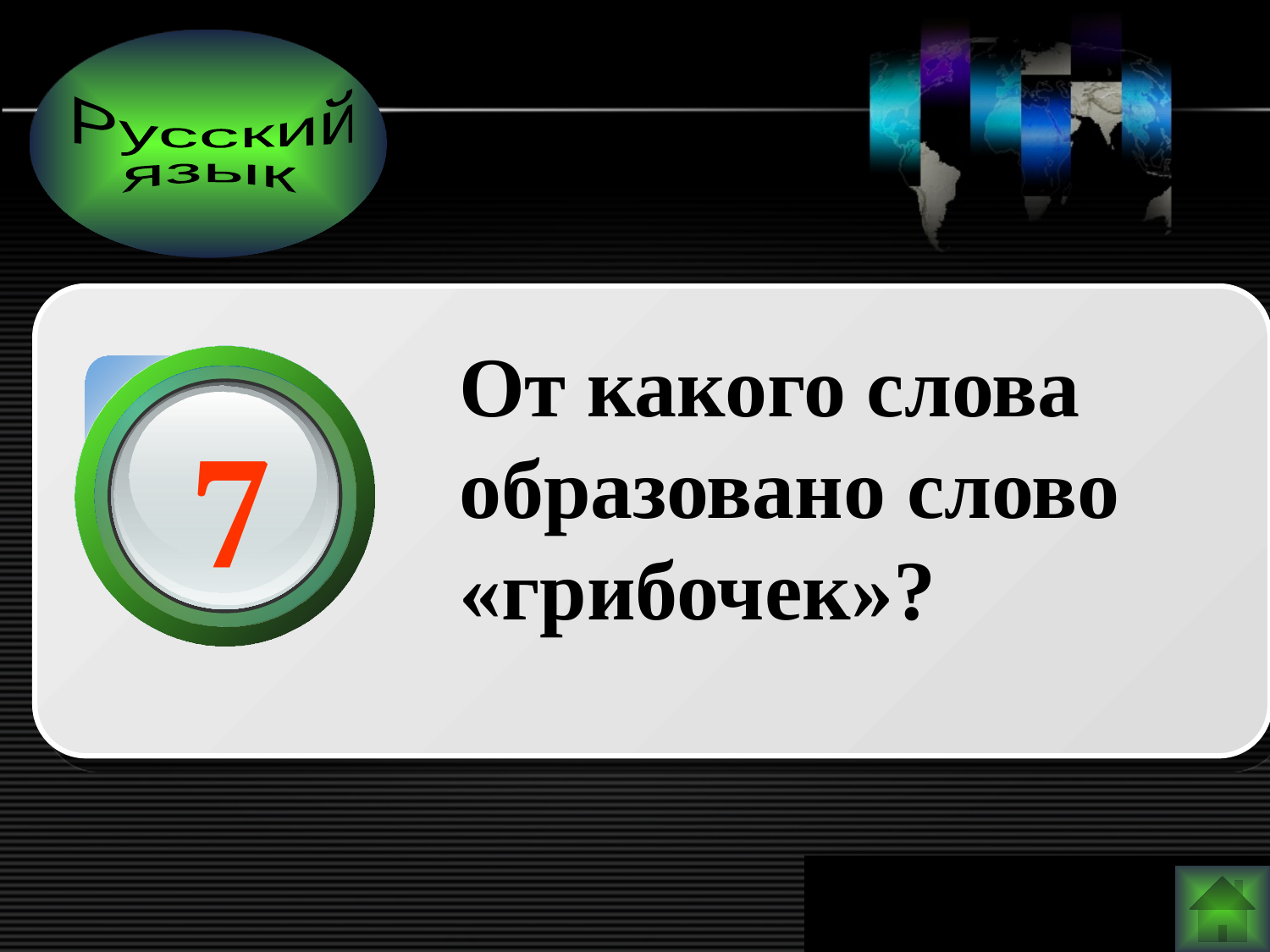

Русский
язык

От какого слова образовано слово «грибочек»?

7

www.themegallery.com